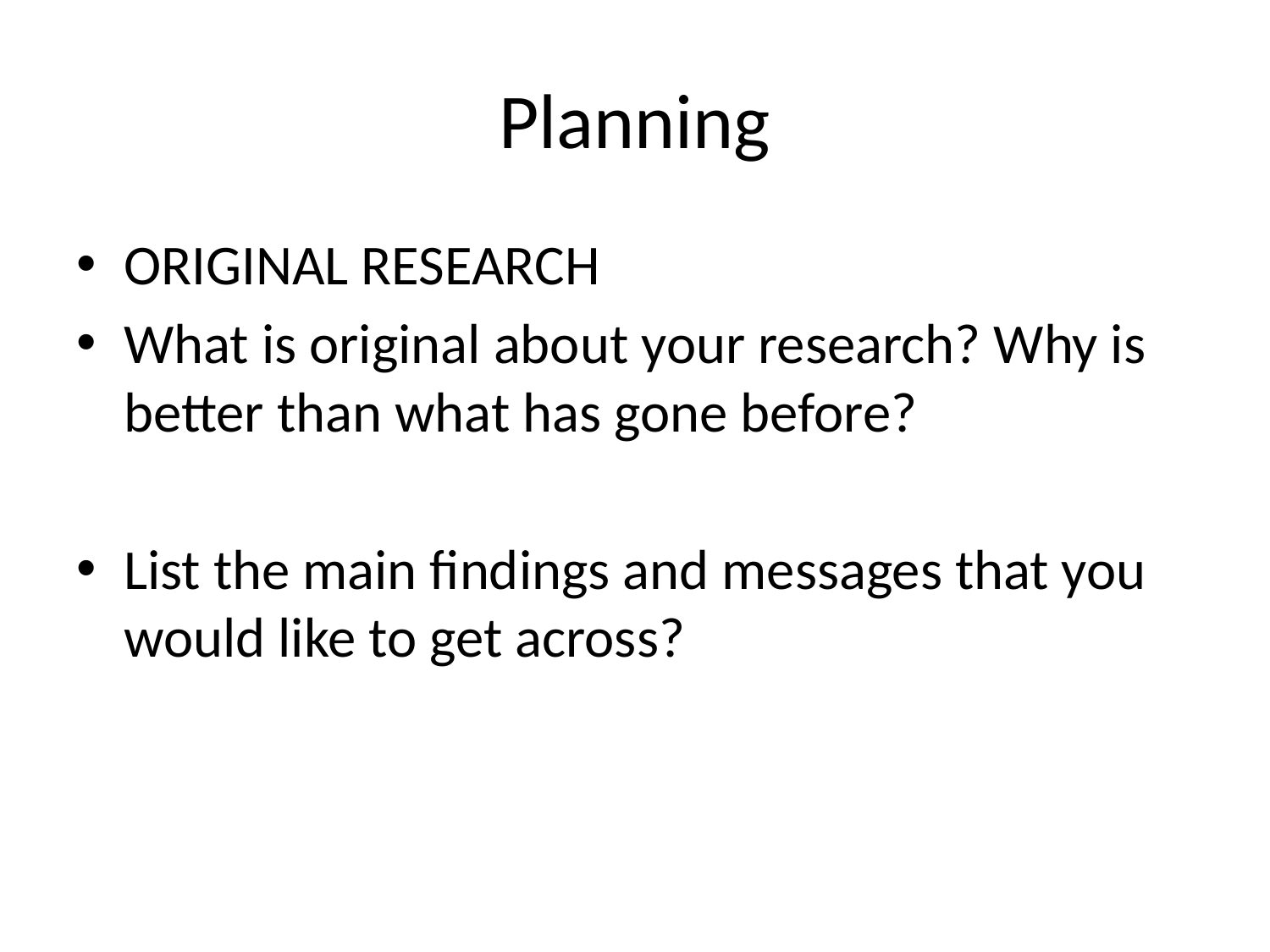

# Planning
ORIGINAL RESEARCH
What is original about your research? Why is better than what has gone before?

List the main findings and messages that you would like to get across?